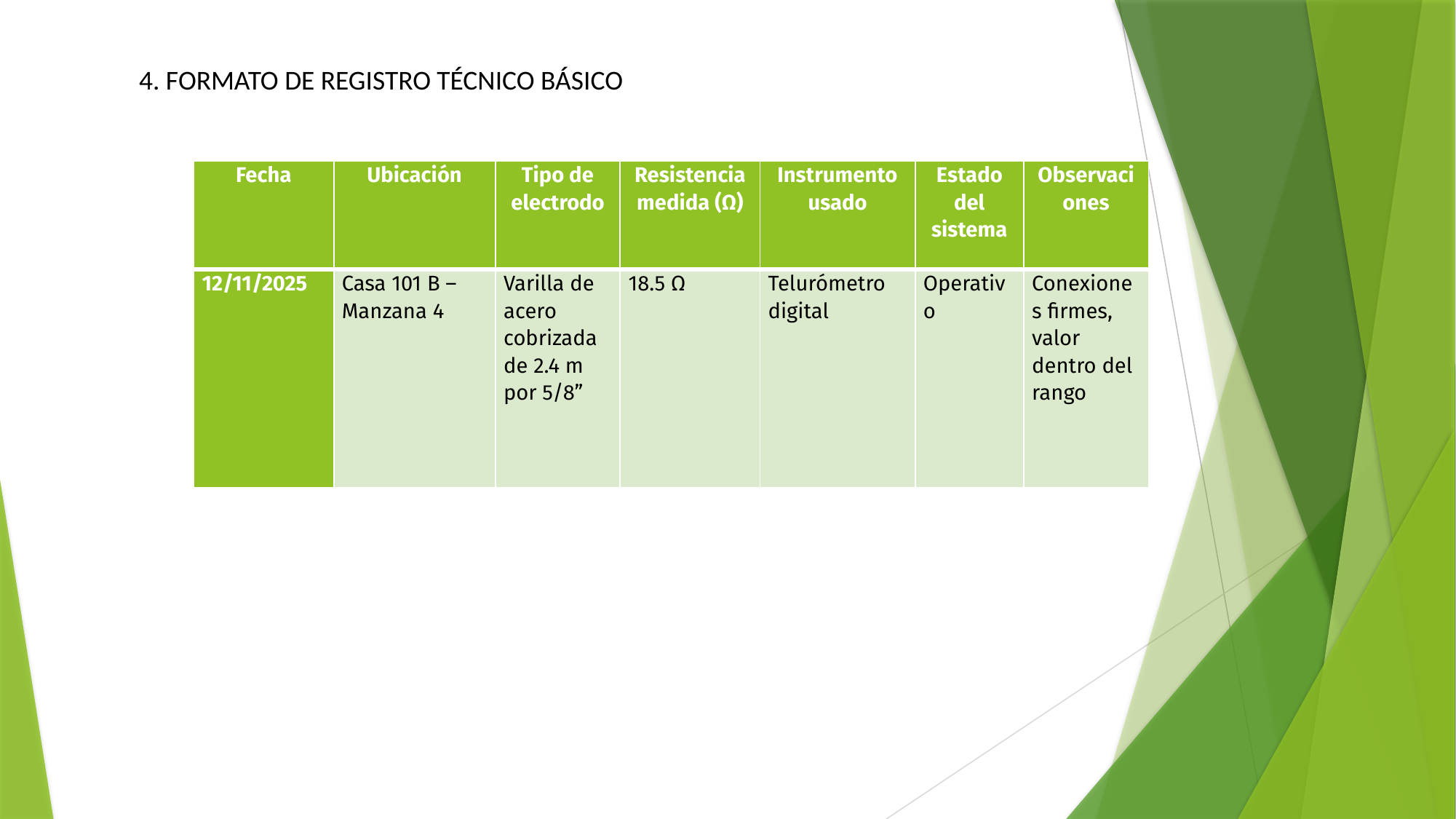

4. FORMATO DE REGISTRO TÉCNICO BÁSICO

| Fecha | Ubicación | Tipo de electrodo | Resistencia medida (Ω) | Instrumento usado | Estado del sistema | Observaciones |
| --- | --- | --- | --- | --- | --- | --- |
| 12/11/2025 | Casa 101 B – Manzana 4 | Varilla de acero cobrizada de 2.4 m por 5/8” | 18.5 Ω | Telurómetro digital | Operativo | Conexiones firmes, valor dentro del rango |